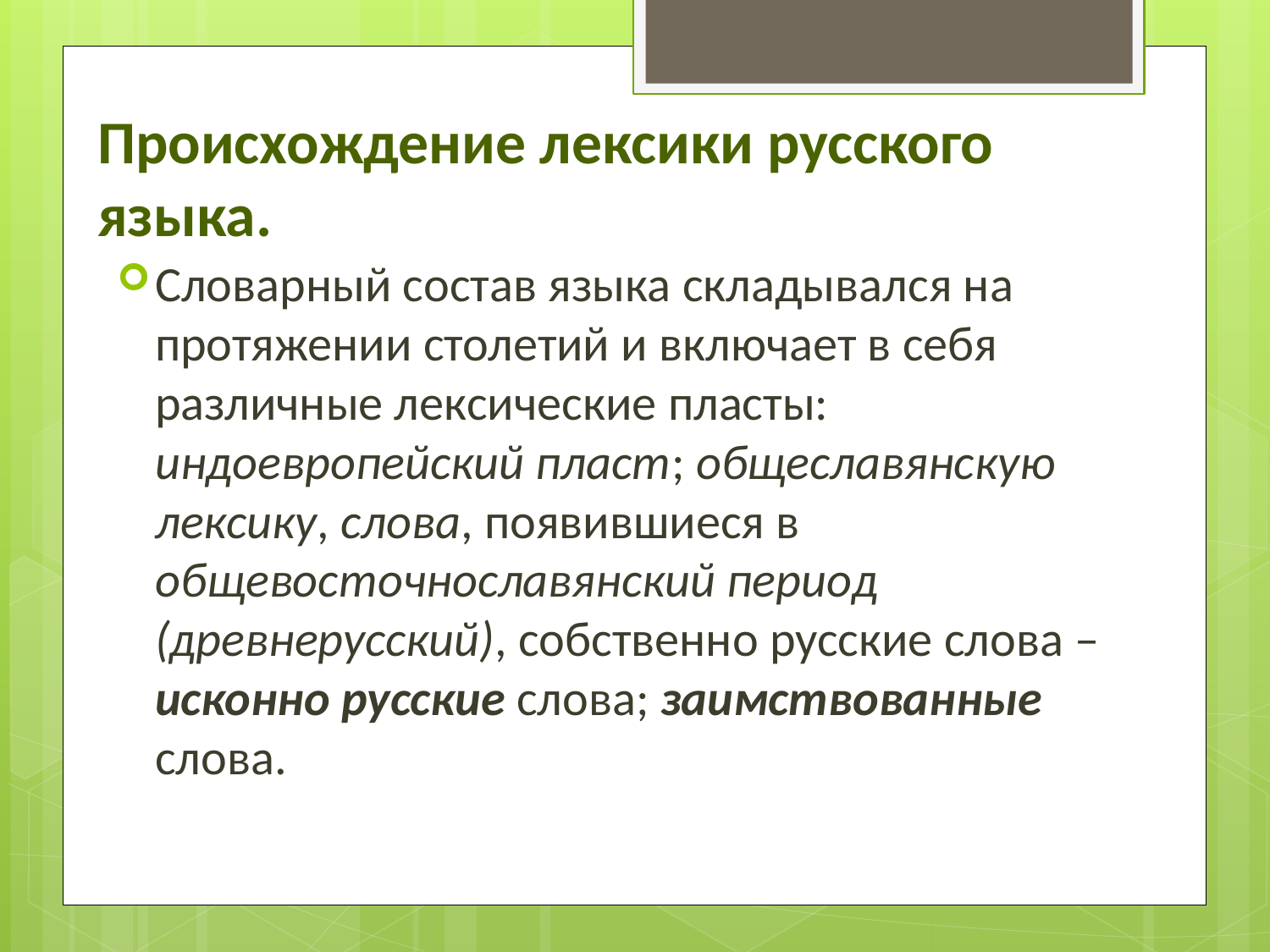

# Происхождение лексики русского языка.
Словарный состав языка складывался на протяжении столетий и включает в себя различные лексические пласты: индоевропейский пласт; общеславянскую лексику, слова, появившиеся в общевосточнославянский период (древнерусский), собственно русские слова – исконно русские слова; заимствованные слова.